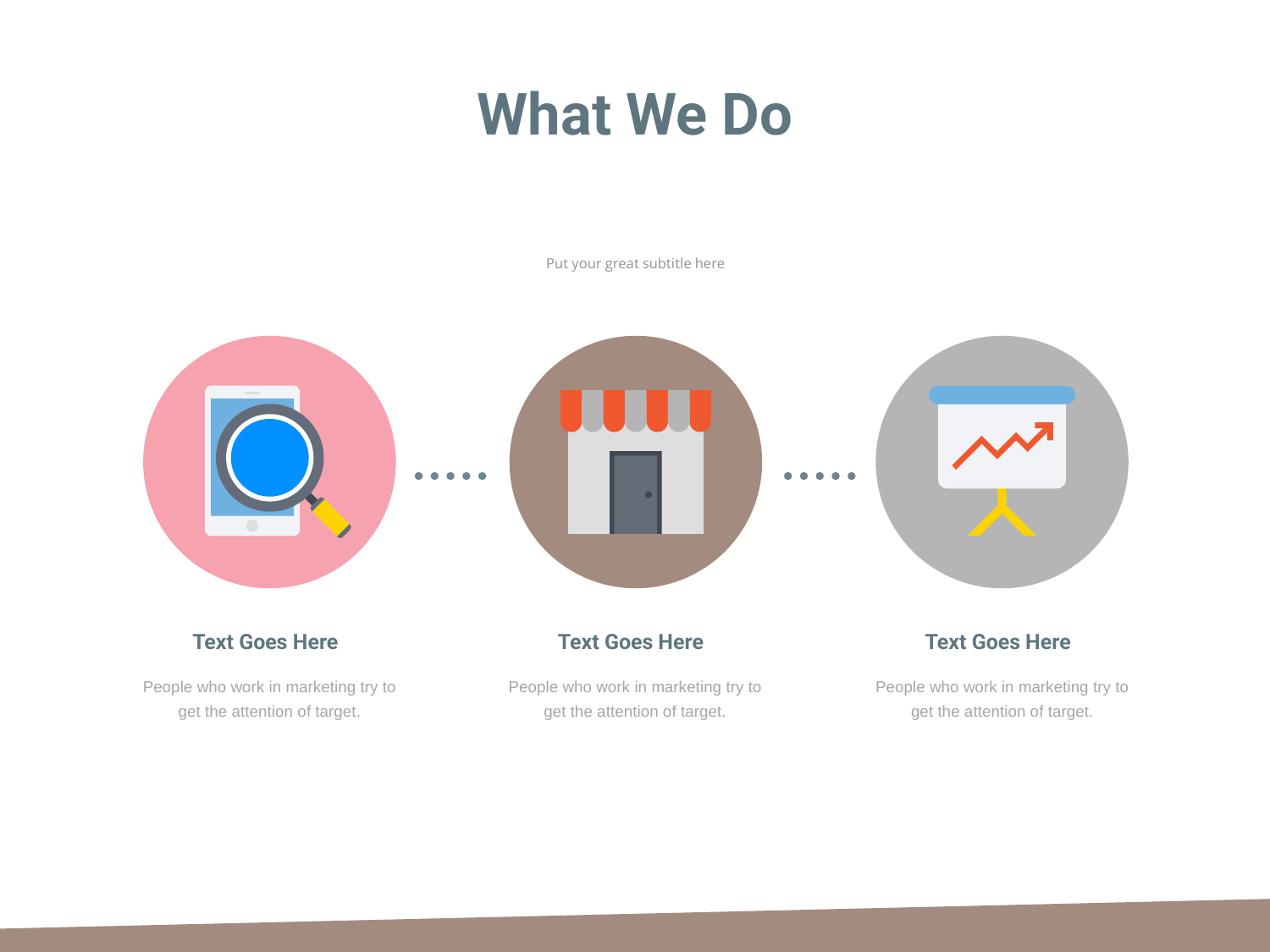

What We Do
Put your great subtitle here

Text Goes Here
Text Goes Here
Text Goes Here
People who work in marketing try to get the attention of target.
People who work in marketing try to get the attention of target.
People who work in marketing try to get the attention of target.